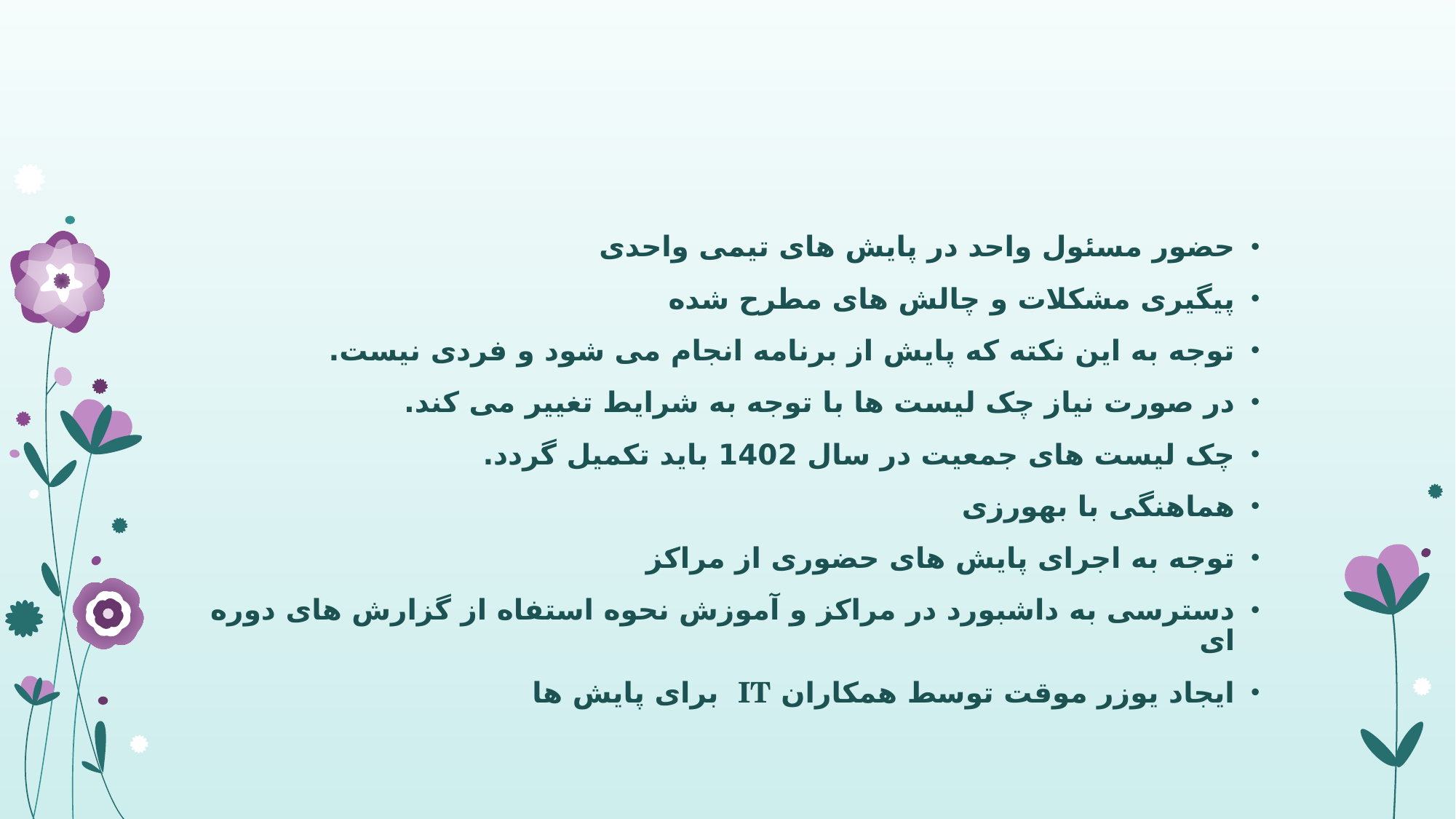

#
حضور مسئول واحد در پایش های تیمی واحدی
پیگیری مشکلات و چالش های مطرح شده
توجه به این نکته که پایش از برنامه انجام می شود و فردی نیست.
در صورت نیاز چک لیست ها با توجه به شرایط تغییر می کند.
چک لیست های جمعیت در سال 1402 باید تکمیل گردد.
هماهنگی با بهورزی
توجه به اجرای پایش های حضوری از مراکز
دسترسی به داشبورد در مراکز و آموزش نحوه استفاه از گزارش های دوره ای
ایجاد یوزر موقت توسط همکاران IT  برای پایش ها